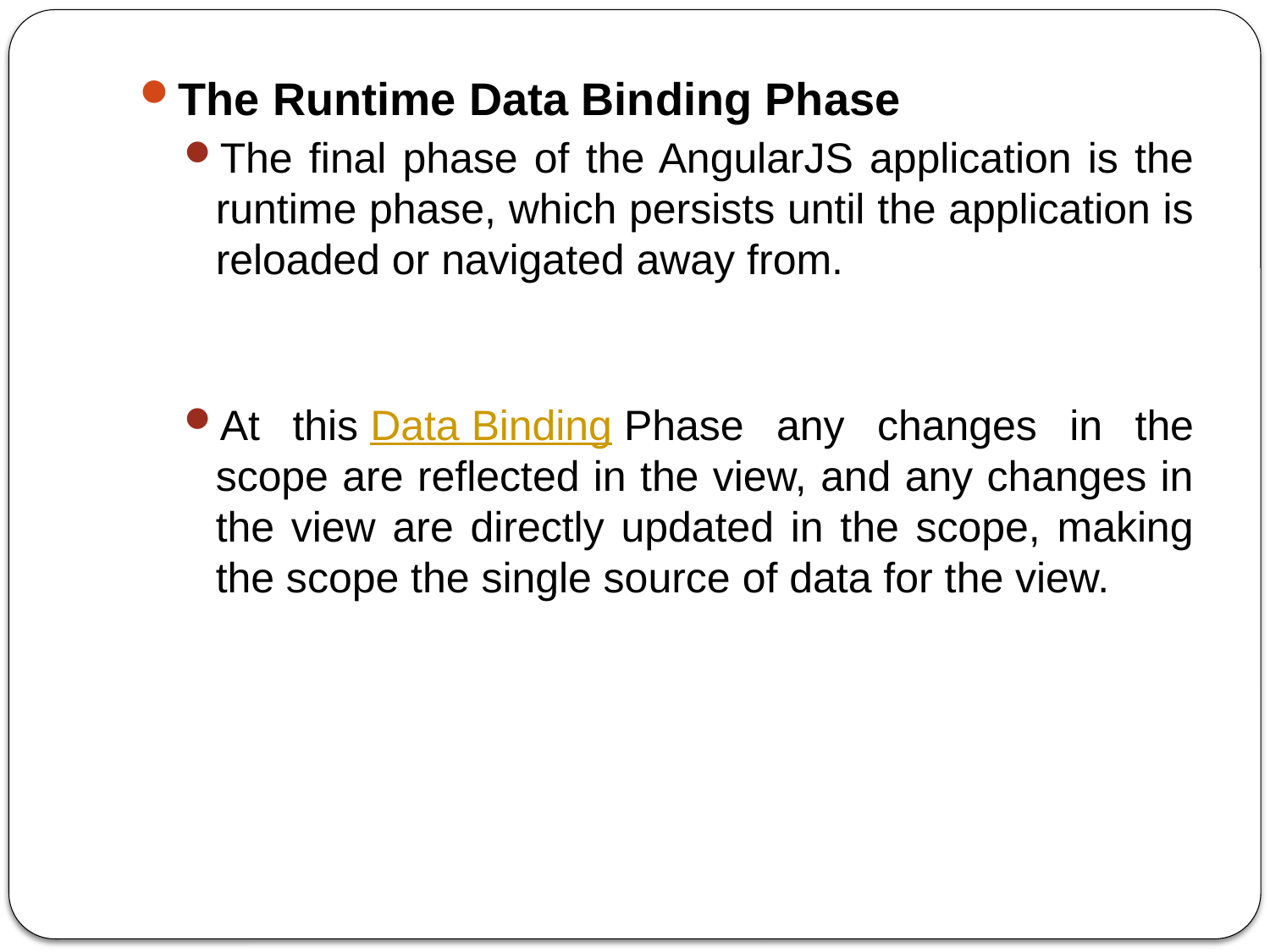

The Runtime Data Binding Phase
The final phase of the AngularJS application is the runtime phase, which persists until the application is reloaded or navigated away from.

At this Data Binding Phase any changes in the scope are reflected in the view, and any changes in the view are directly updated in the scope, making the scope the single source of data for the view.